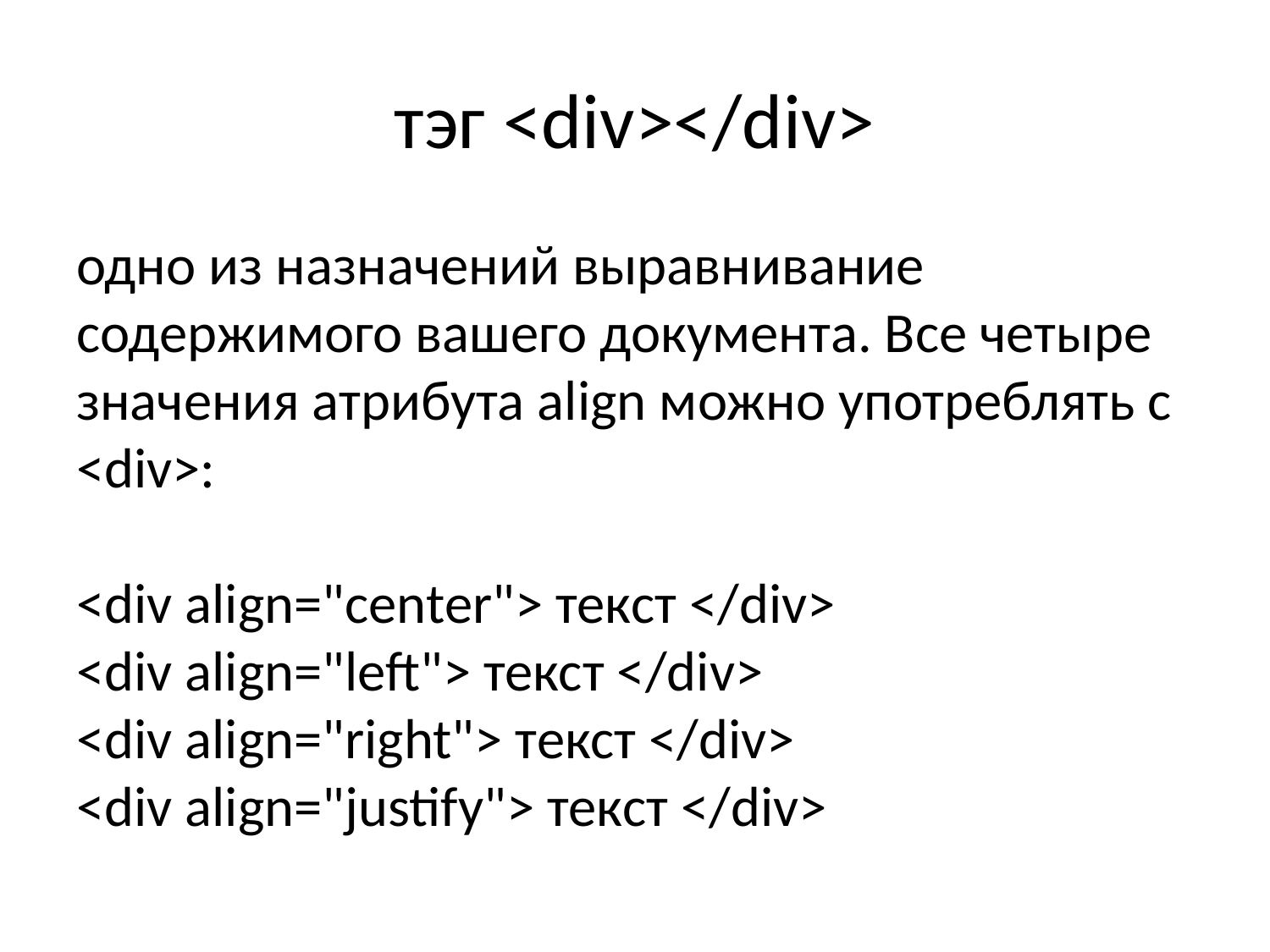

# тэг <div></div>
одно из назначений выравнивание содержимого вашего документа. Все четыре значения атрибута align можно употреблять с <div>:
<div align="center"> текст </div> 
<div align="left"> текст </div> 
<div align="right"> текст </div> 
<div align="justify"> текст </div>